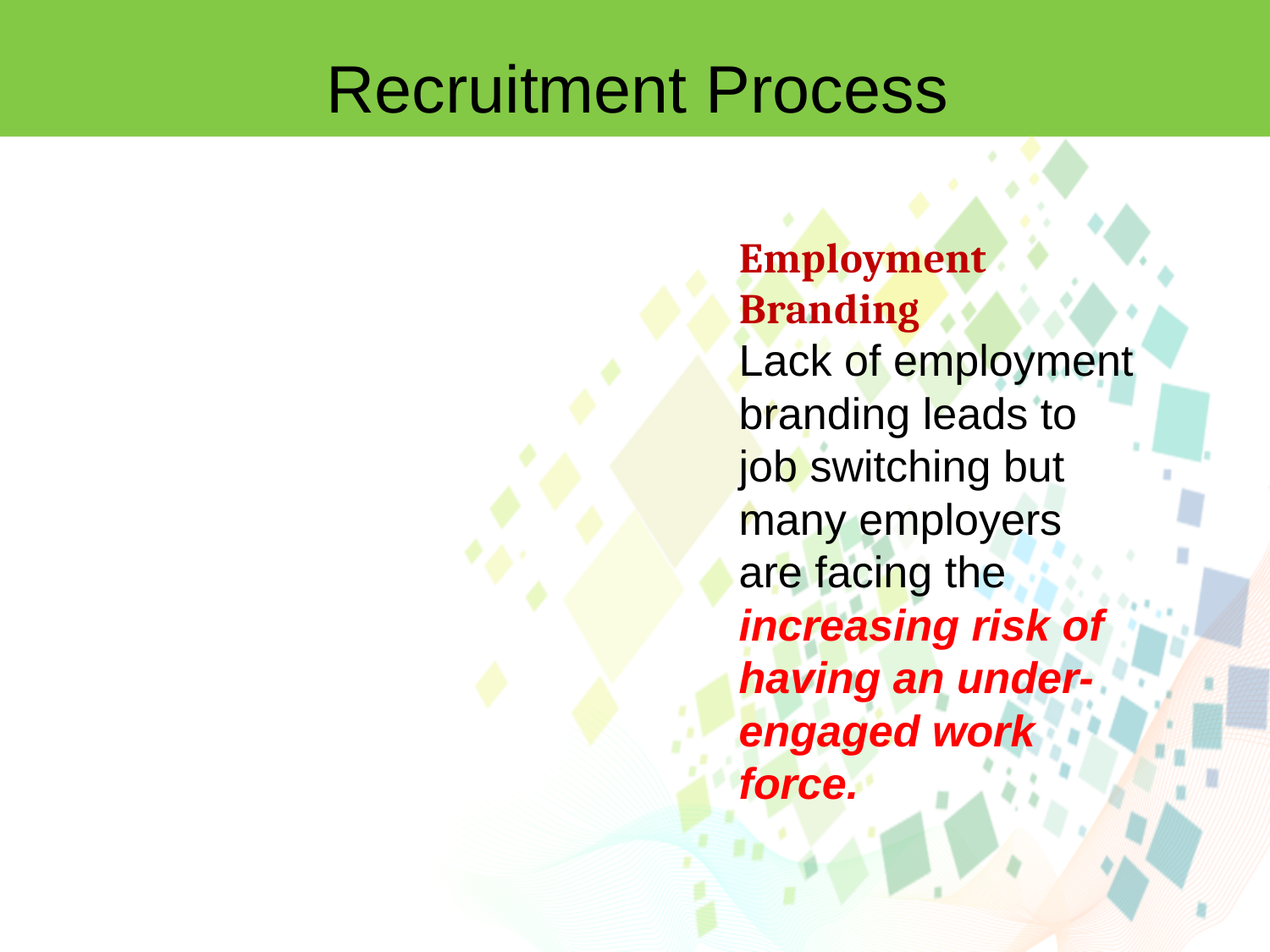

Recruitment Process
Employment Branding
Lack of employment branding leads to job switching but many employers are facing the increasing risk of having an under-engaged work force.